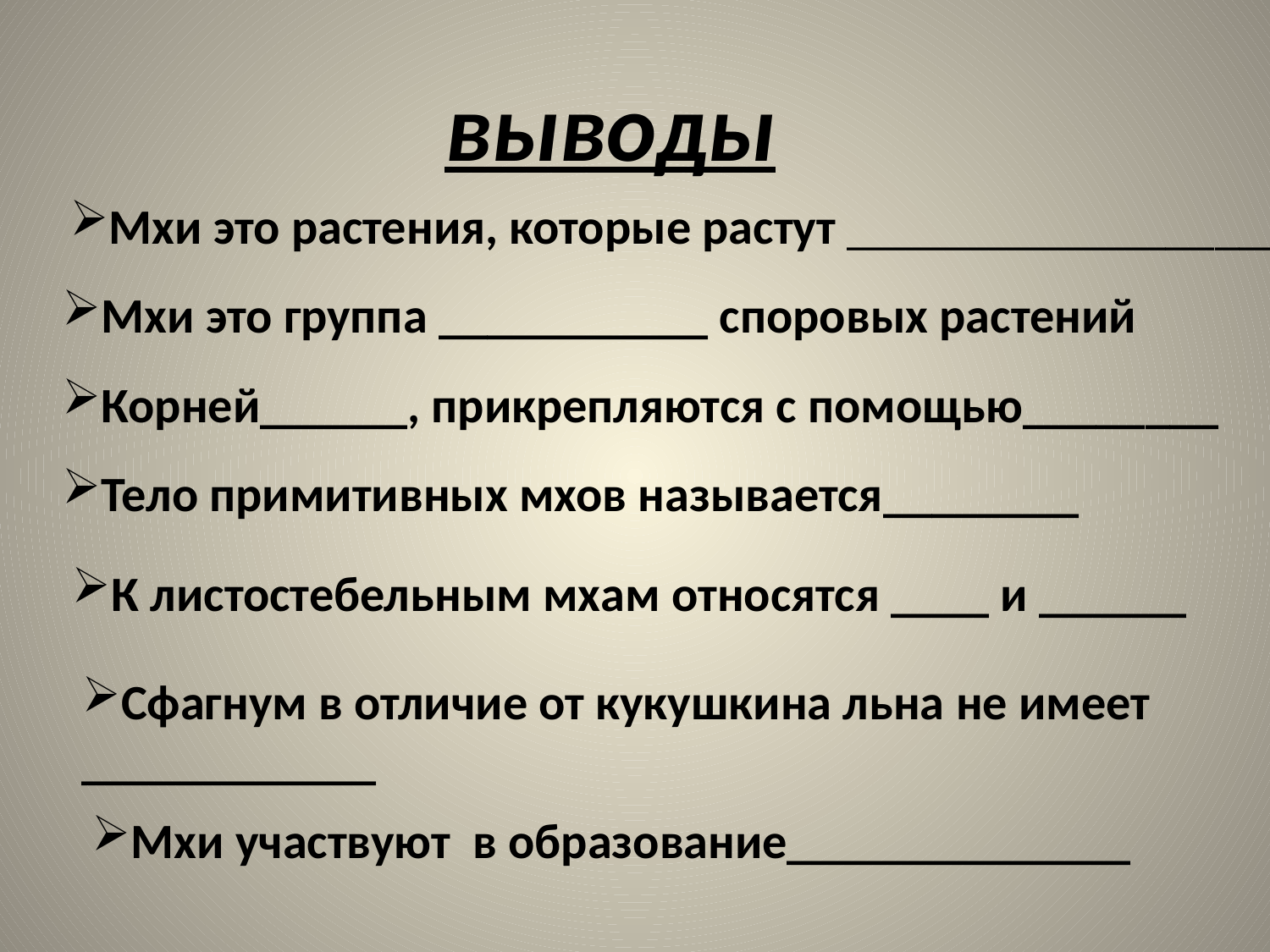

выводы
Мхи это растения, которые растут __________________
Мхи это группа ___________ споровых растений
Корней______, прикрепляются с помощью________
Тело примитивных мхов называется________
К листостебельным мхам относятся ____ и ______
Сфагнум в отличие от кукушкина льна не имеет ____________
Мхи участвуют  в образование______________